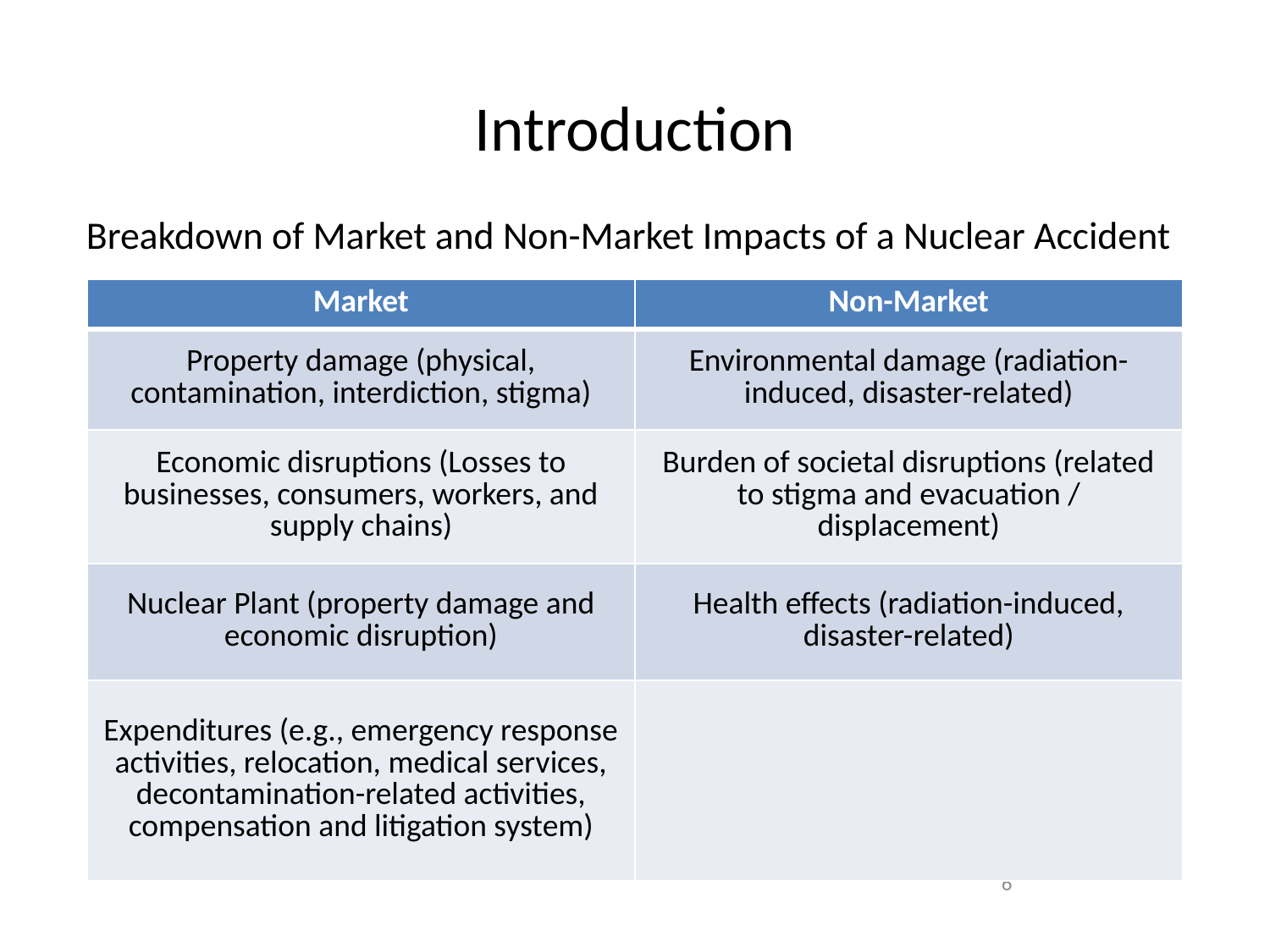

# Introduction
Breakdown of Market and Non-Market Impacts of a Nuclear Accident
| Market | Non-Market |
| --- | --- |
| Property damage (physical, contamination, interdiction, stigma) | Environmental damage (radiation-induced, disaster-related) |
| Economic disruptions (Losses to businesses, consumers, workers, and supply chains) | Burden of societal disruptions (related to stigma and evacuation / displacement) |
| Nuclear Plant (property damage and economic disruption) | Health effects (radiation-induced, disaster-related) |
| Expenditures (e.g., emergency response activities, relocation, medical services, decontamination-related activities, compensation and litigation system) |  |

6